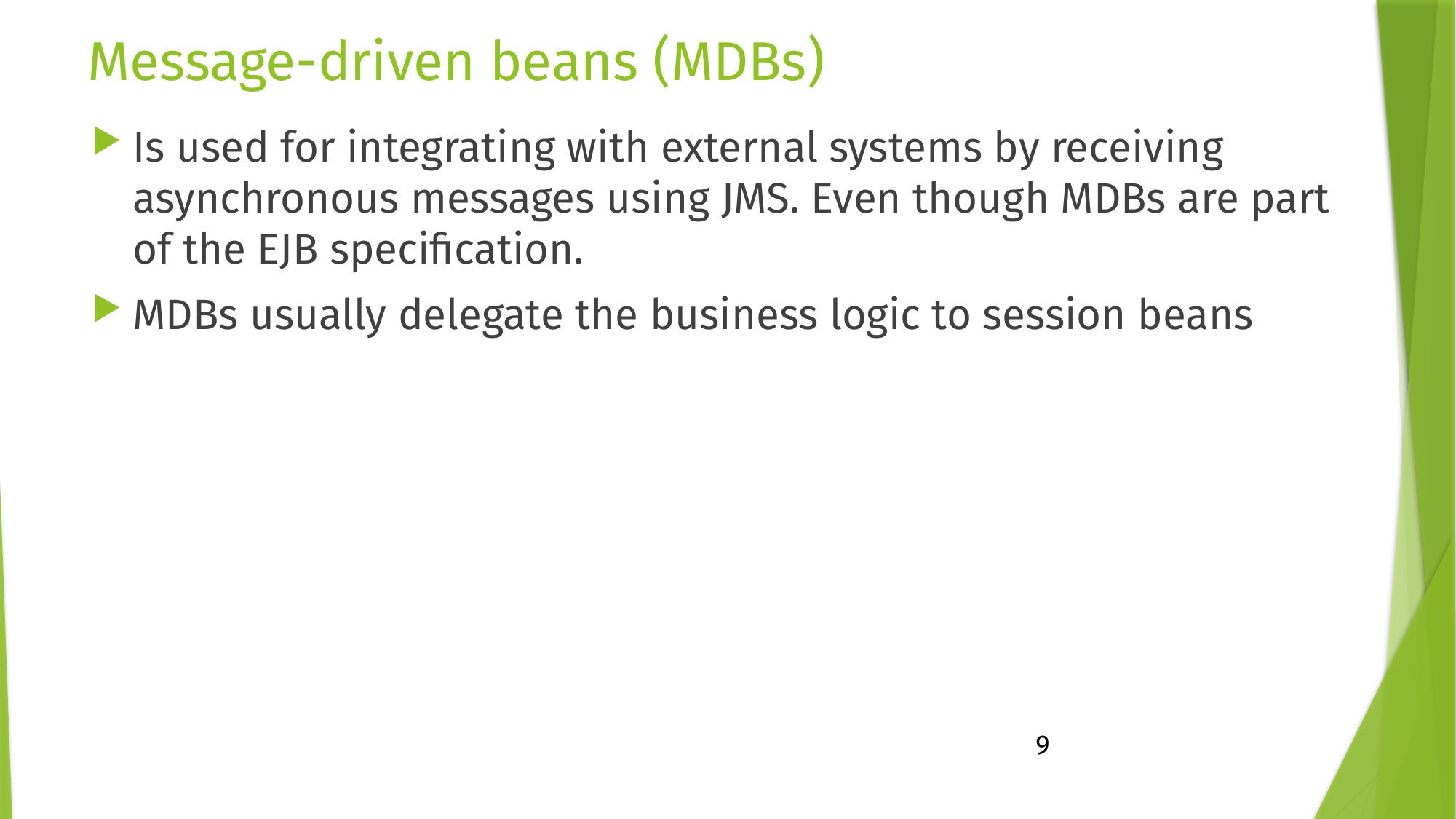

# Message-driven beans (MDBs)
Is used for integrating with external systems by receiving asynchronous messages using JMS. Even though MDBs are part of the EJB specification.
MDBs usually delegate the business logic to session beans
9